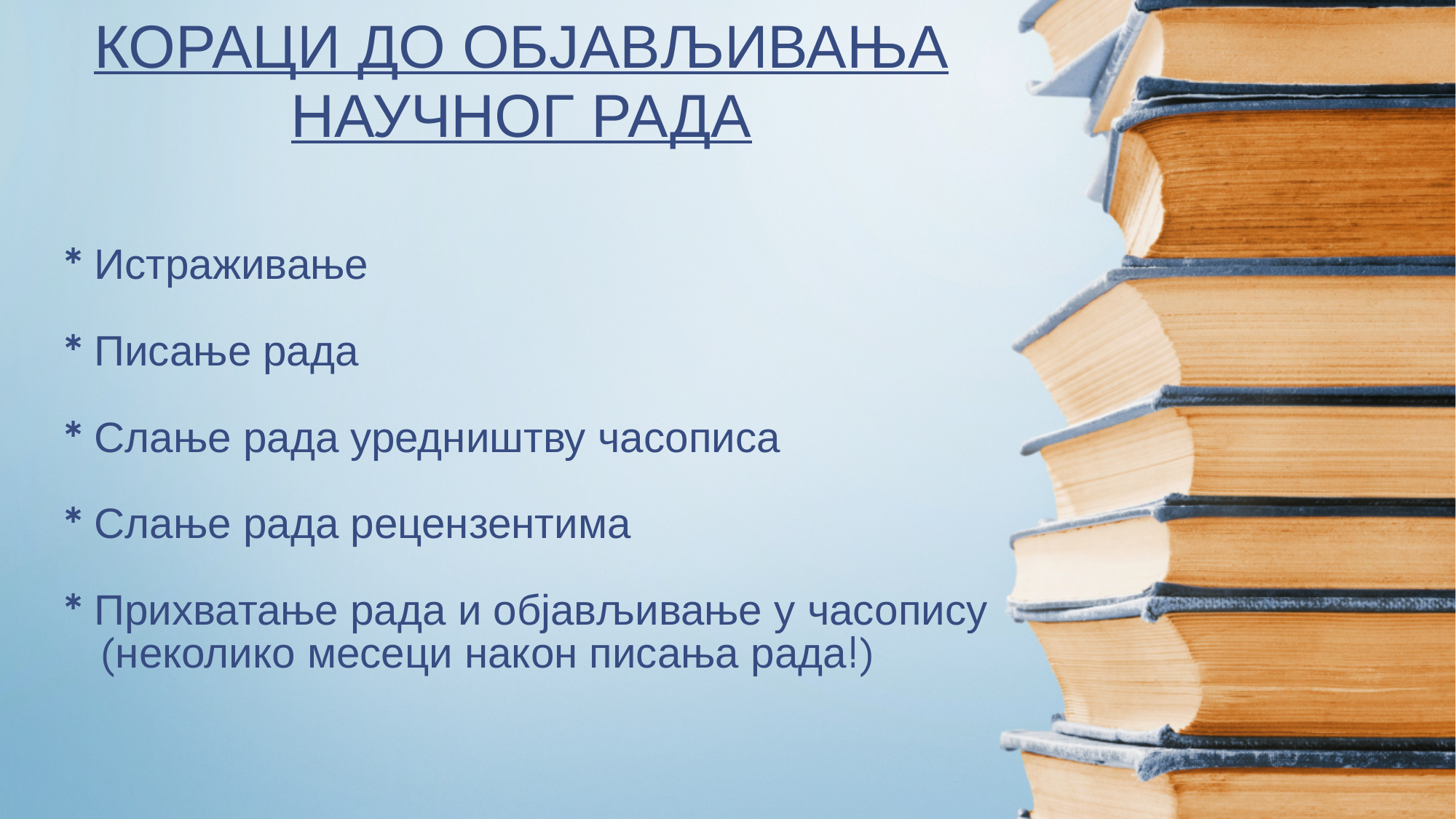

КОРАЦИ ДО ОБЈАВЉИВАЊА НАУЧНОГ РАДА
# * Истраживање * Писање рада * Слање рада уредништву часописа * Слање рада рецензентима * Прихватање рада и објављивање у часопису (неколико месеци након писања рада!)